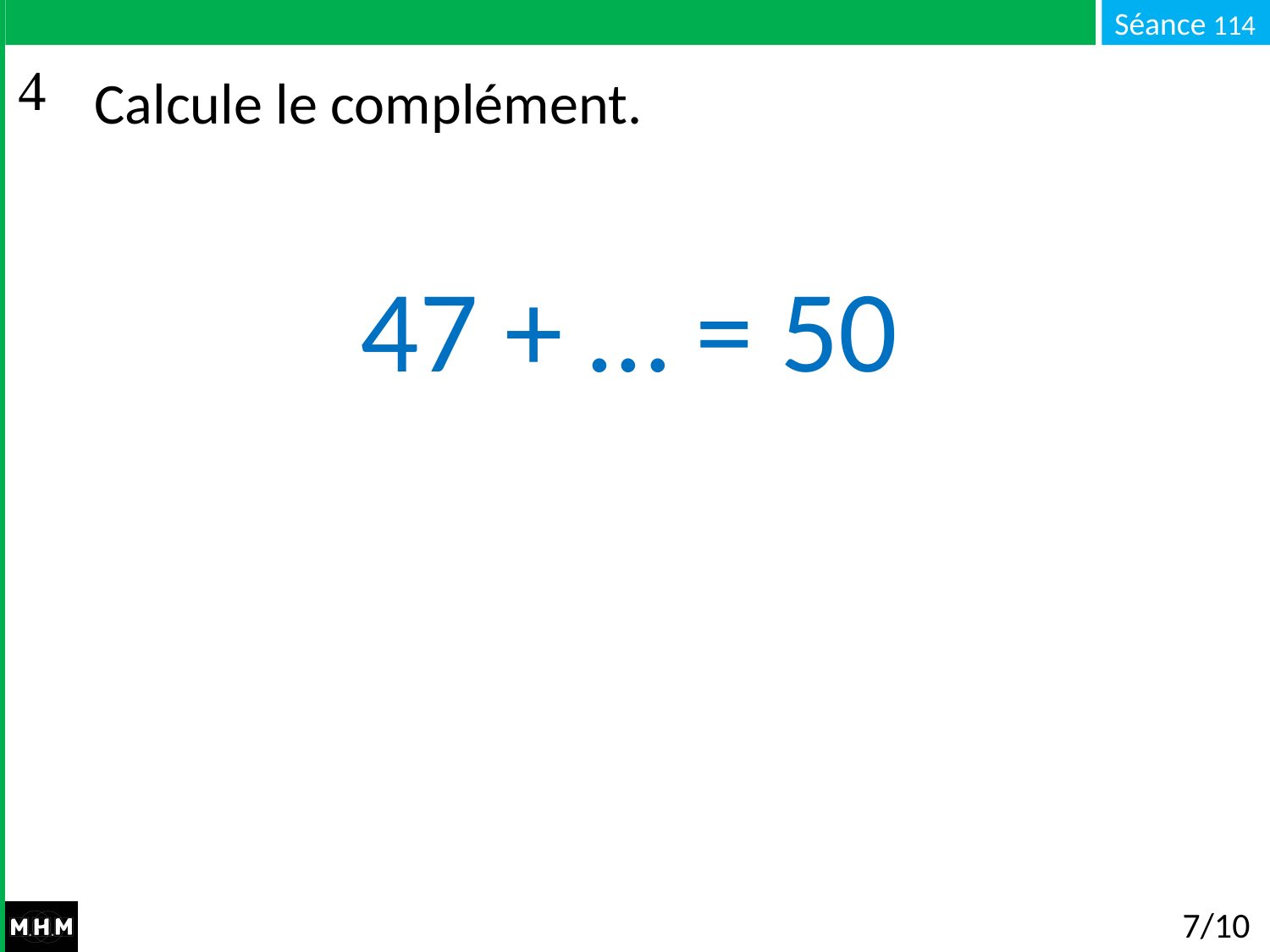

# Calcule le complément.
47 + … = 50
7/10